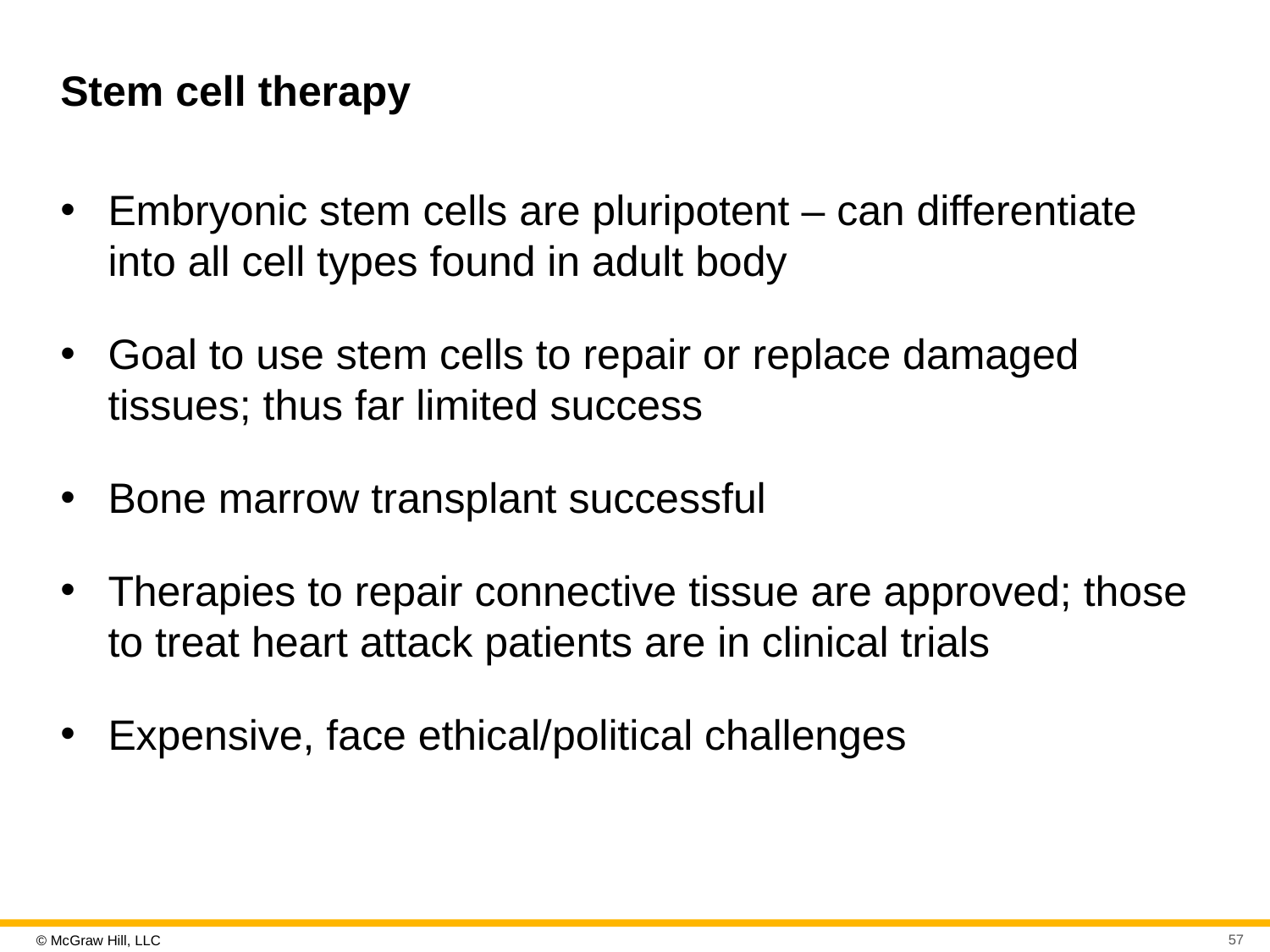

# Stem cell therapy
Embryonic stem cells are pluripotent – can differentiate into all cell types found in adult body
Goal to use stem cells to repair or replace damaged tissues; thus far limited success
Bone marrow transplant successful
Therapies to repair connective tissue are approved; those to treat heart attack patients are in clinical trials
Expensive, face ethical/political challenges
57